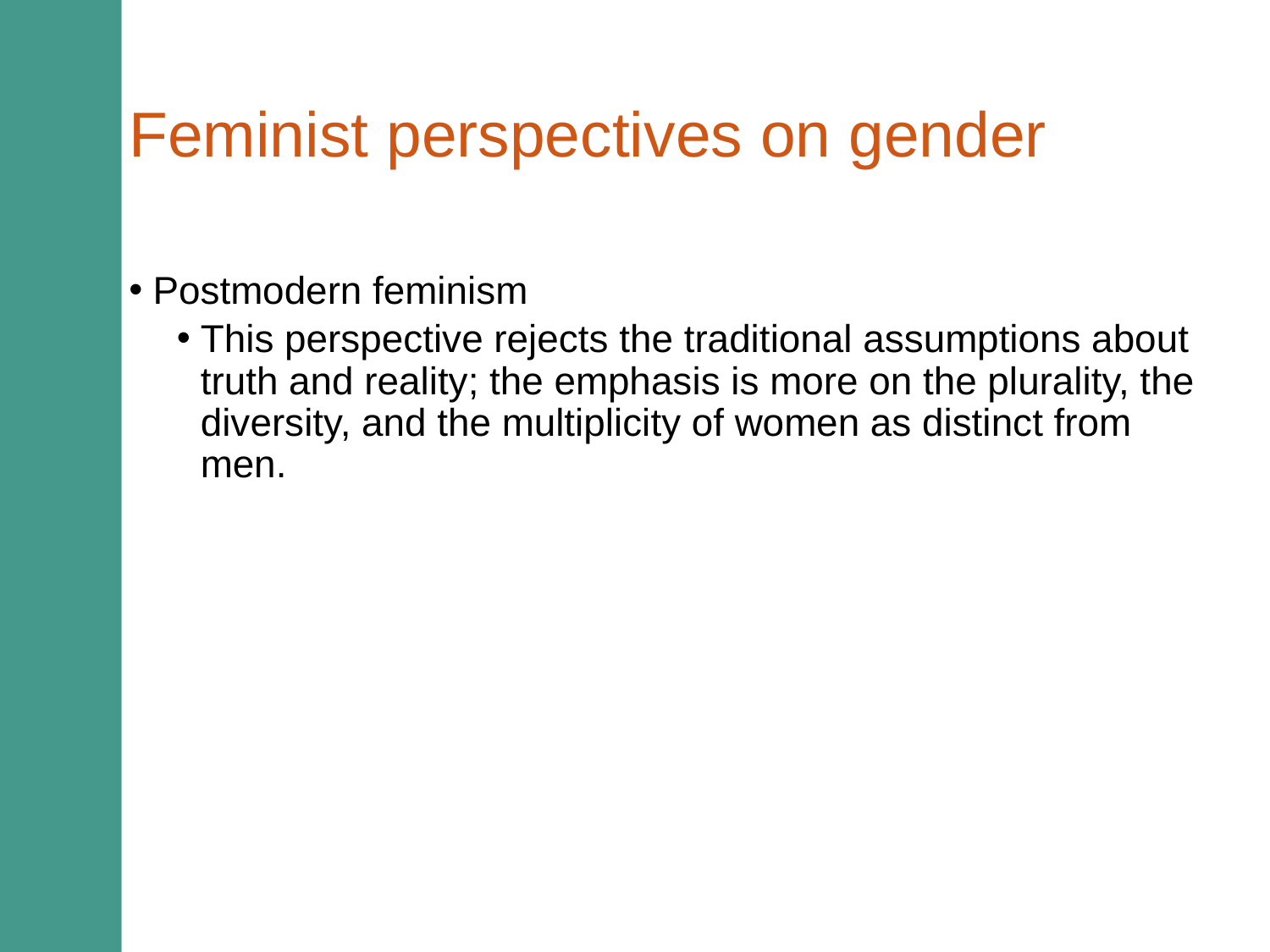

# Feminist perspectives on gender
Postmodern feminism
This perspective rejects the traditional assumptions about truth and reality; the emphasis is more on the plurality, the diversity, and the multiplicity of women as distinct from men.